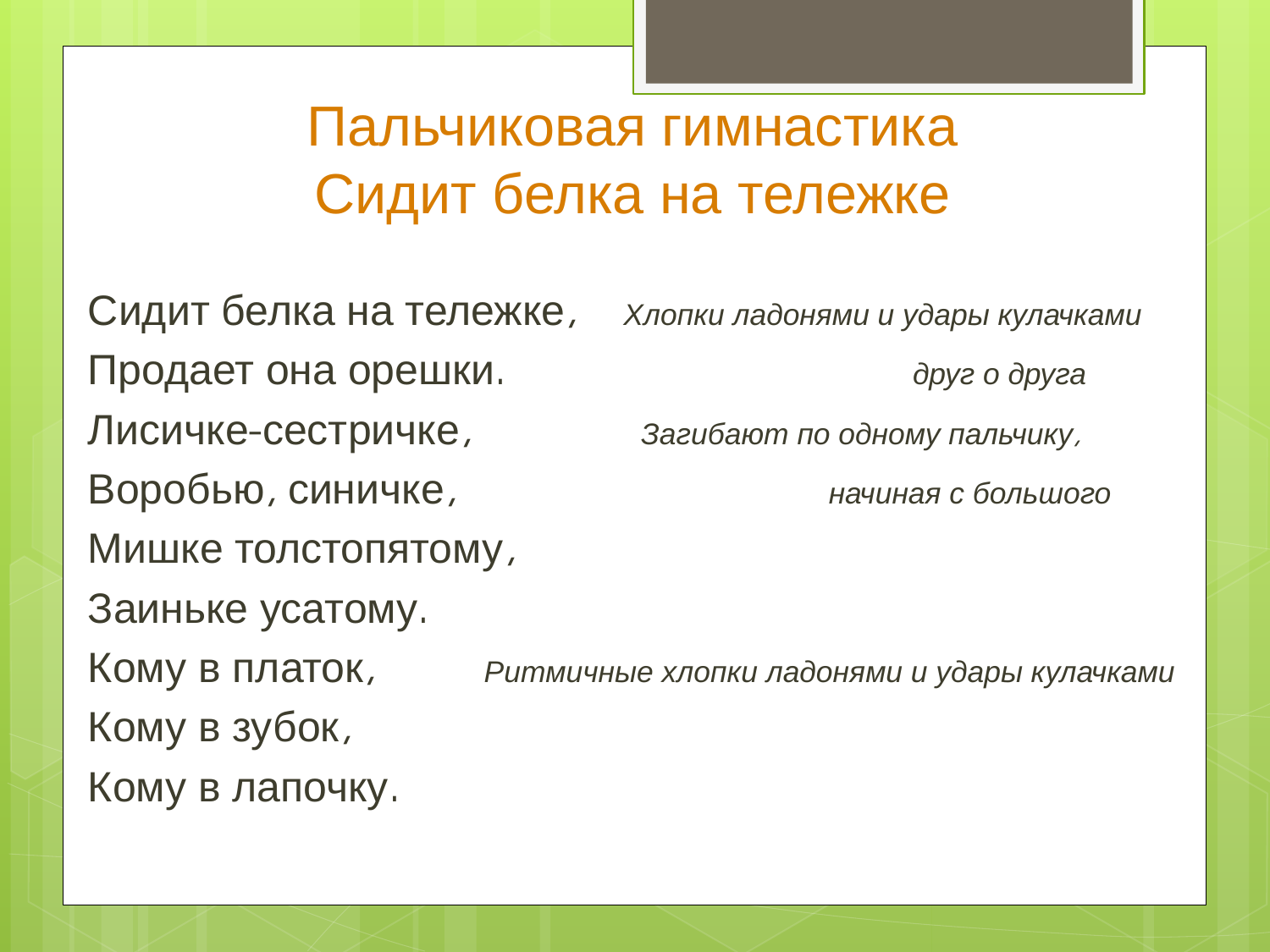

# Пальчиковая гимнастика Сидит белка на тележке
Сидит белка на тележке,    Хлопки ладонями и удары кулачками
Продает она орешки.                                                            друг о друга
Лисичке-сестричке,                         Загибают по одному пальчику,
Воробью, синичке,                                                       начиная с большого
Мишке толстопятому,
Заиньке усатому.
Кому в платок,                Ритмичные хлопки ладонями и удары кулачками
Кому в зубок,
Кому в лапочку.